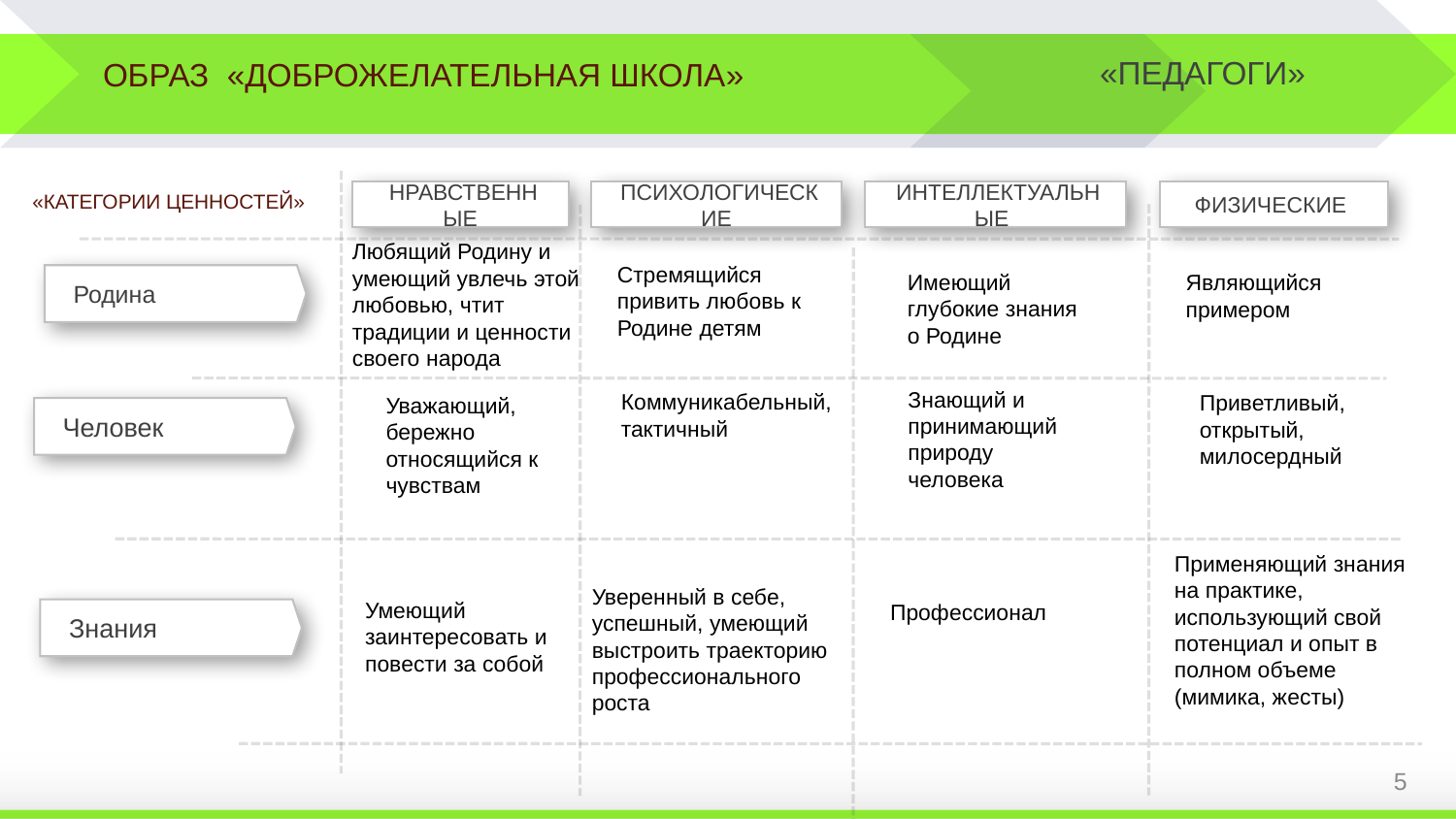

ОБРАЗ  «ДОБРОЖЕЛАТЕЛЬНАЯ ШКОЛА»

«ПЕДАГОГИ»
«КАТЕГОРИИ ЦЕННОСТЕЙ»
НРАВСТВЕННЫЕ
ПСИХОЛОГИЧЕСКИЕ
ИНТЕЛЛЕКТУАЛЬНЫЕ
ФИЗИЧЕСКИЕ
Любящий Родину и умеющий увлечь этой любовью, чтит традиции и ценности своего народа
Стремящийся привить любовь к Родине детям
Имеющий глубокие знания о Родине
Являющийся примером
Родина
Знающий и принимающий природу человека
Коммуникабельный, тактичный
Приветливый, открытый, милосердный
Уважающий, бережно относящийся к чувствам
Человек
Применяющий знания на практике, использующий свой потенциал и опыт в полном объеме (мимика, жесты)
Уверенный в себе, успешный, умеющий выстроить траекторию профессионального роста
Умеющий заинтересовать и повести за собой
Профессионал
Знания

5